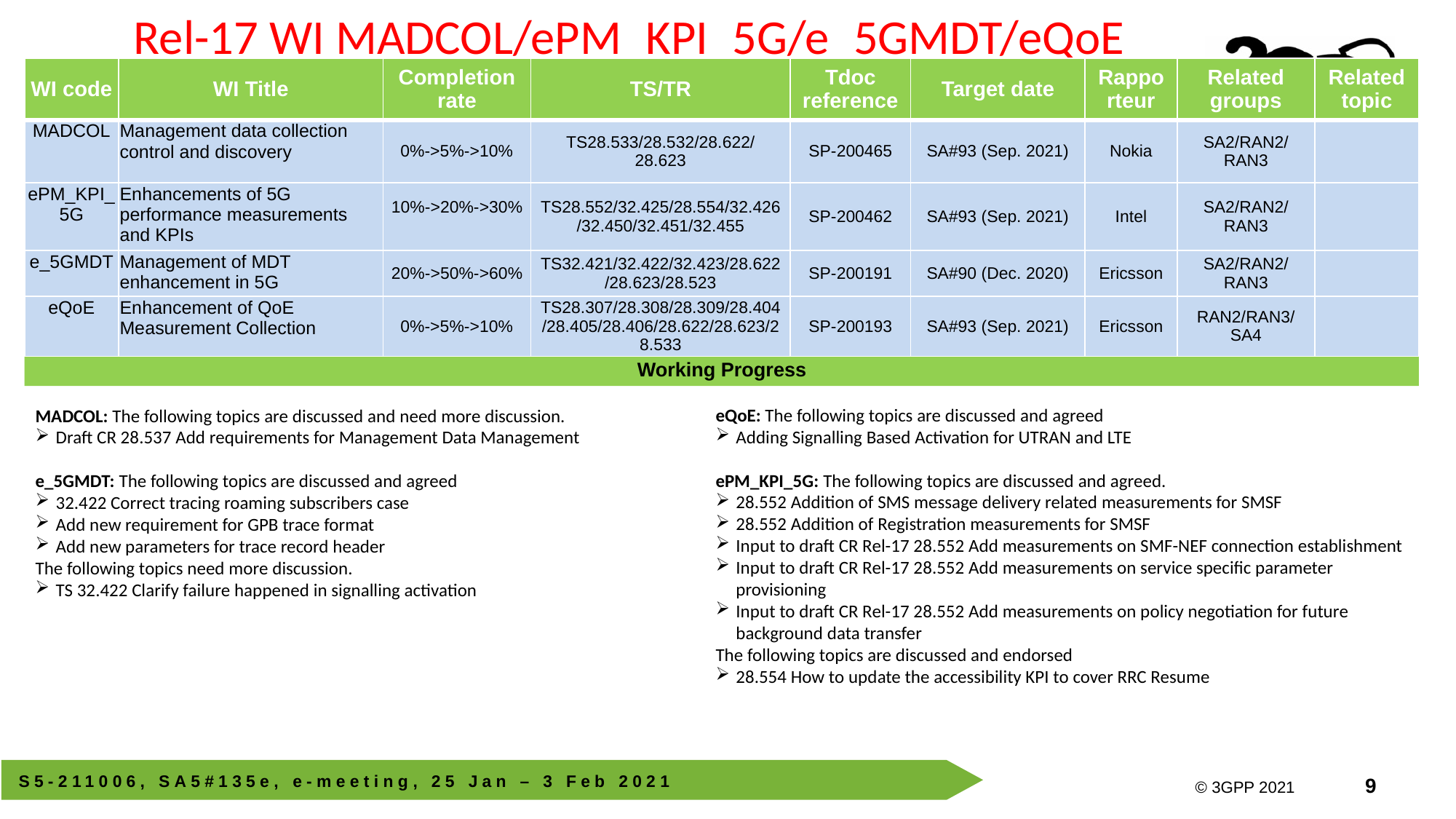

Rel-17 WI MADCOL/ePM_KPI_5G/e_5GMDT/eQoE
| WI code | WI Title | Completion rate | TS/TR | Tdoc reference | Target date | Rapporteur | Related groups | Related topic |
| --- | --- | --- | --- | --- | --- | --- | --- | --- |
| MADCOL | Management data collection control and discovery | 0%->5%->10% | TS28.533/28.532/28.622/ 28.623 | SP-200465 | SA#93 (Sep. 2021) | Nokia | SA2/RAN2/RAN3 |  |
| ePM\_KPI\_5G | Enhancements of 5G performance measurements and KPIs | 10%->20%->30% | TS28.552/32.425/28.554/32.426/32.450/32.451/32.455 | SP-200462 | SA#93 (Sep. 2021) | Intel | SA2/RAN2/RAN3 |  |
| e\_5GMDT | Management of MDT enhancement in 5G | 20%->50%->60% | TS32.421/32.422/32.423/28.622/28.623/28.523 | SP-200191 | SA#90 (Dec. 2020) | Ericsson | SA2/RAN2/RAN3 |  |
| eQoE | Enhancement of QoE Measurement Collection | 0%->5%->10% | TS28.307/28.308/28.309/28.404/28.405/28.406/28.622/28.623/28.533 | SP-200193 | SA#93 (Sep. 2021) | Ericsson | RAN2/RAN3/SA4 |  |
Working Progress

MADCOL: The following topics are discussed and need more discussion.
Draft CR 28.537 Add requirements for Management Data Management

e_5GMDT: The following topics are discussed and agreed
32.422 Correct tracing roaming subscribers case
Add new requirement for GPB trace format
Add new parameters for trace record header
The following topics need more discussion.
TS 32.422 Clarify failure happened in signalling activation
eQoE: The following topics are discussed and agreed
Adding Signalling Based Activation for UTRAN and LTE

ePM_KPI_5G: The following topics are discussed and agreed.
28.552 Addition of SMS message delivery related measurements for SMSF
28.552 Addition of Registration measurements for SMSF
Input to draft CR Rel-17 28.552 Add measurements on SMF-NEF connection establishment
Input to draft CR Rel-17 28.552 Add measurements on service specific parameter provisioning
Input to draft CR Rel-17 28.552 Add measurements on policy negotiation for future background data transfer
The following topics are discussed and endorsed
28.554 How to update the accessibility KPI to cover RRC Resume